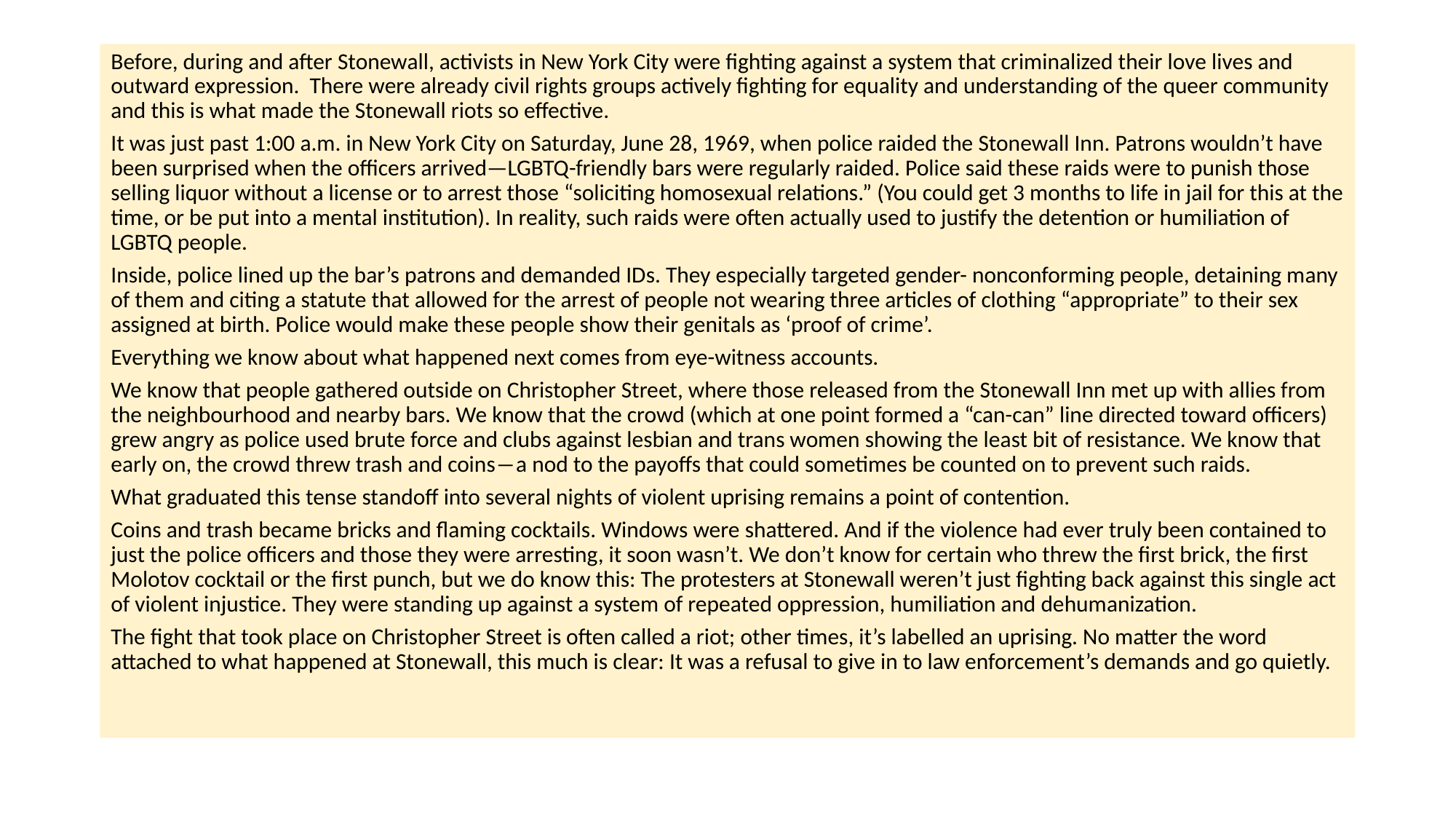

Before, during and after Stonewall, activists in New York City were fighting against a system that criminalized their love lives and outward expression.  There were already civil rights groups actively fighting for equality and understanding of the queer community and this is what made the Stonewall riots so effective.
It was just past 1:00 a.m. in New York City on Saturday, June 28, 1969, when police raided the Stonewall Inn. Patrons wouldn’t have been surprised when the officers arrived—LGBTQ-friendly bars were regularly raided. Police said these raids were to punish those selling liquor without a license or to arrest those “soliciting homosexual relations.” (You could get 3 months to life in jail for this at the time, or be put into a mental institution). In reality, such raids were often actually used to justify the detention or humiliation of LGBTQ people.
Inside, police lined up the bar’s patrons and demanded IDs. They especially targeted gender- nonconforming people, detaining many of them and citing a statute that allowed for the arrest of people not wearing three articles of clothing “appropriate” to their sex assigned at birth. Police would make these people show their genitals as ‘proof of crime’.
Everything we know about what happened next comes from eye-witness accounts.
We know that people gathered outside on Christopher Street, where those released from the Stonewall Inn met up with allies from the neighbourhood and nearby bars. We know that the crowd (which at one point formed a “can-can” line directed toward officers) grew angry as police used brute force and clubs against lesbian and trans women showing the least bit of resistance. We know that early on, the crowd threw trash and coins―a nod to the payoffs that could sometimes be counted on to prevent such raids.
What graduated this tense standoff into several nights of violent uprising remains a point of contention.
Coins and trash became bricks and flaming cocktails. Windows were shattered. And if the violence had ever truly been contained to just the police officers and those they were arresting, it soon wasn’t. We don’t know for certain who threw the first brick, the first Molotov cocktail or the first punch, but we do know this: The protesters at Stonewall weren’t just fighting back against this single act of violent injustice. They were standing up against a system of repeated oppression, humiliation and dehumanization.
The fight that took place on Christopher Street is often called a riot; other times, it’s labelled an uprising. No matter the word attached to what happened at Stonewall, this much is clear: It was a refusal to give in to law enforcement’s demands and go quietly.